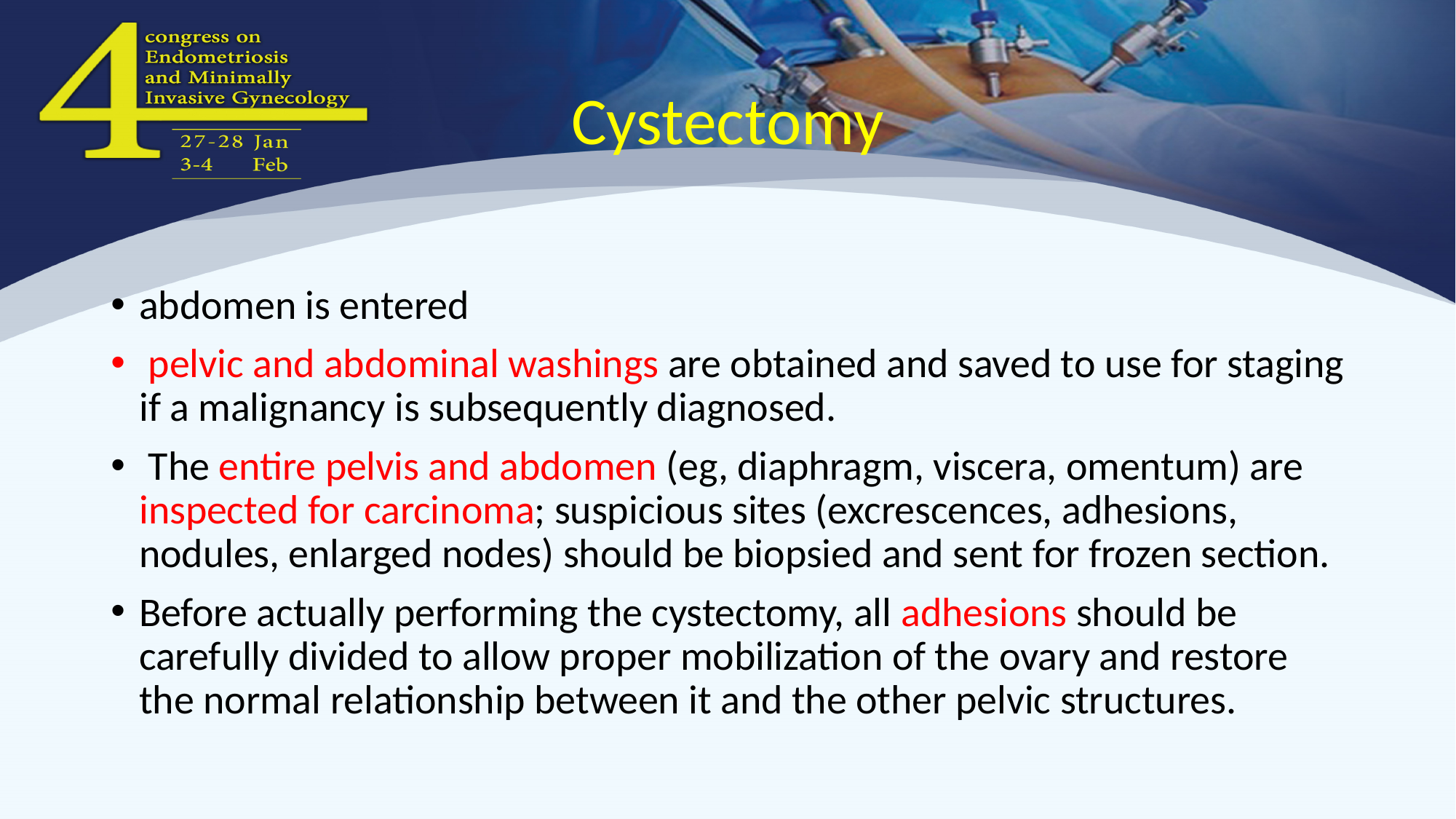

# Cystectomy
abdomen is entered
 pelvic and abdominal washings are obtained and saved to use for staging if a malignancy is subsequently diagnosed.
 The entire pelvis and abdomen (eg, diaphragm, viscera, omentum) are inspected for carcinoma; suspicious sites (excrescences, adhesions, nodules, enlarged nodes) should be biopsied and sent for frozen section.
Before actually performing the cystectomy, all adhesions should be carefully divided to allow proper mobilization of the ovary and restore the normal relationship between it and the other pelvic structures.